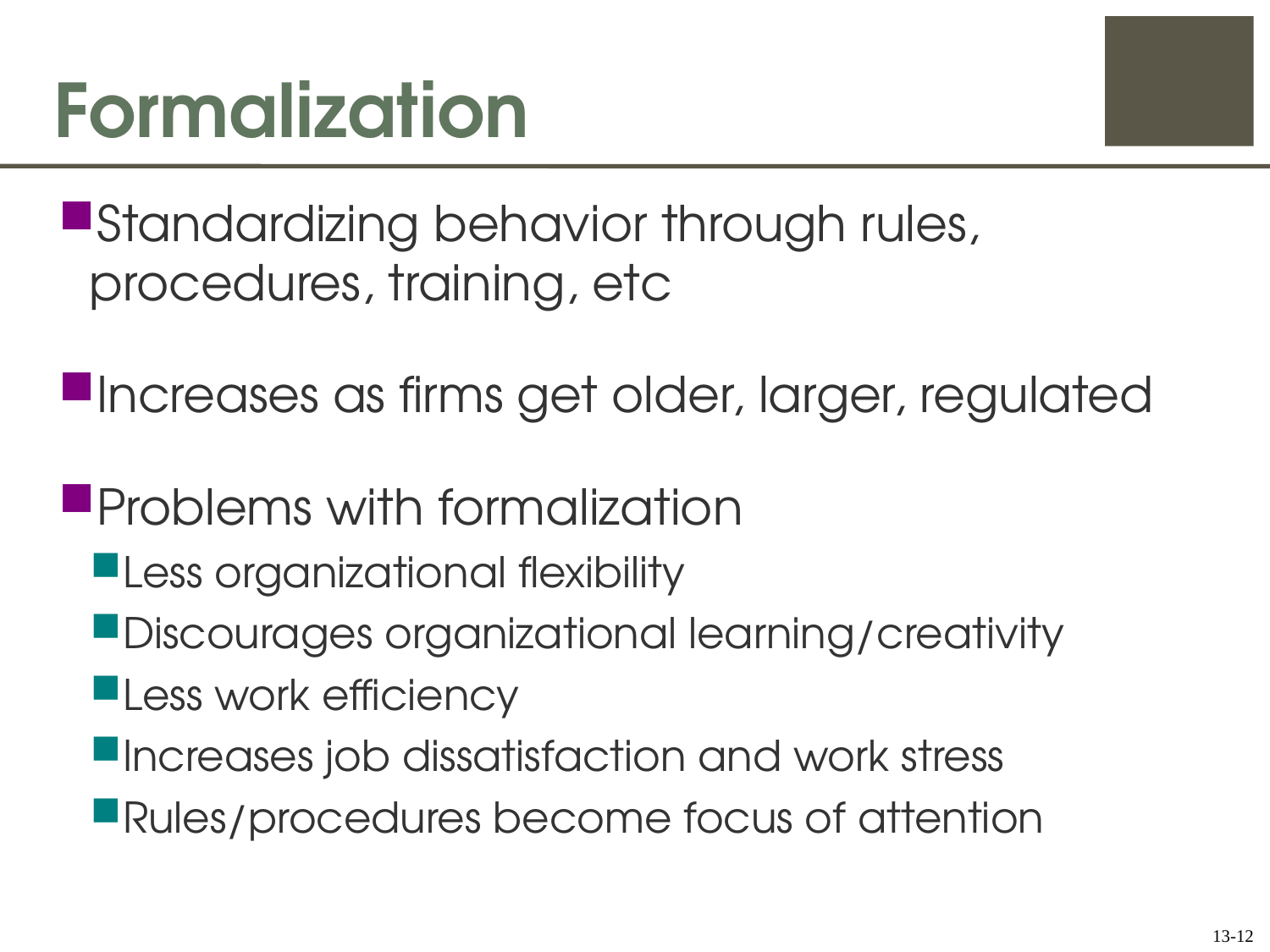

# Formalization
Standardizing behavior through rules, procedures, training, etc
Increases as firms get older, larger, regulated
Problems with formalization
Less organizational flexibility
Discourages organizational learning/creativity
Less work efficiency
Increases job dissatisfaction and work stress
Rules/procedures become focus of attention